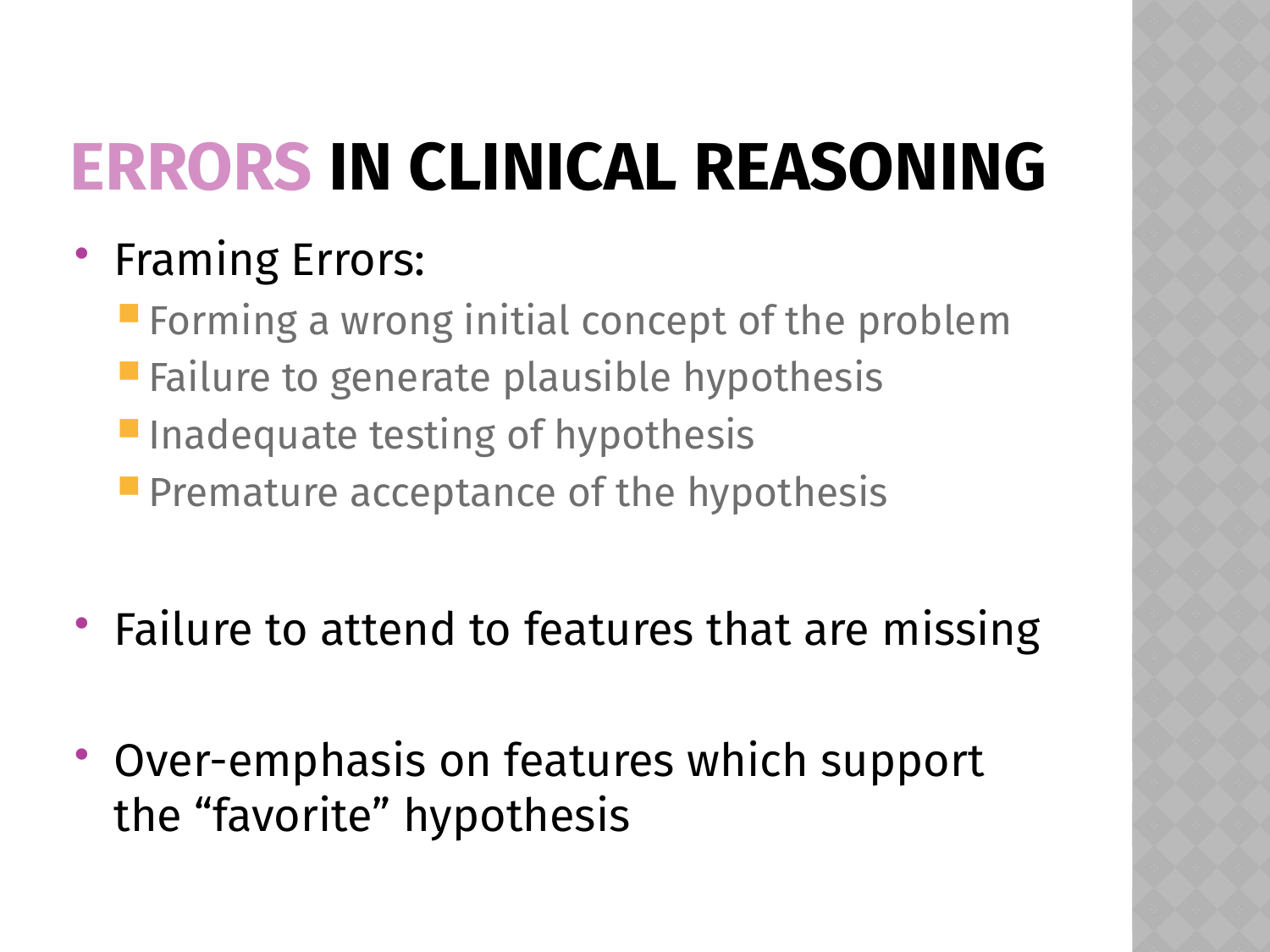

# Errors in Clinical Reasoning
Framing Errors:
Forming a wrong initial concept of the problem
Failure to generate plausible hypothesis
Inadequate testing of hypothesis
Premature acceptance of the hypothesis

Failure to attend to features that are missing

Over-emphasis on features which support the “favorite” hypothesis